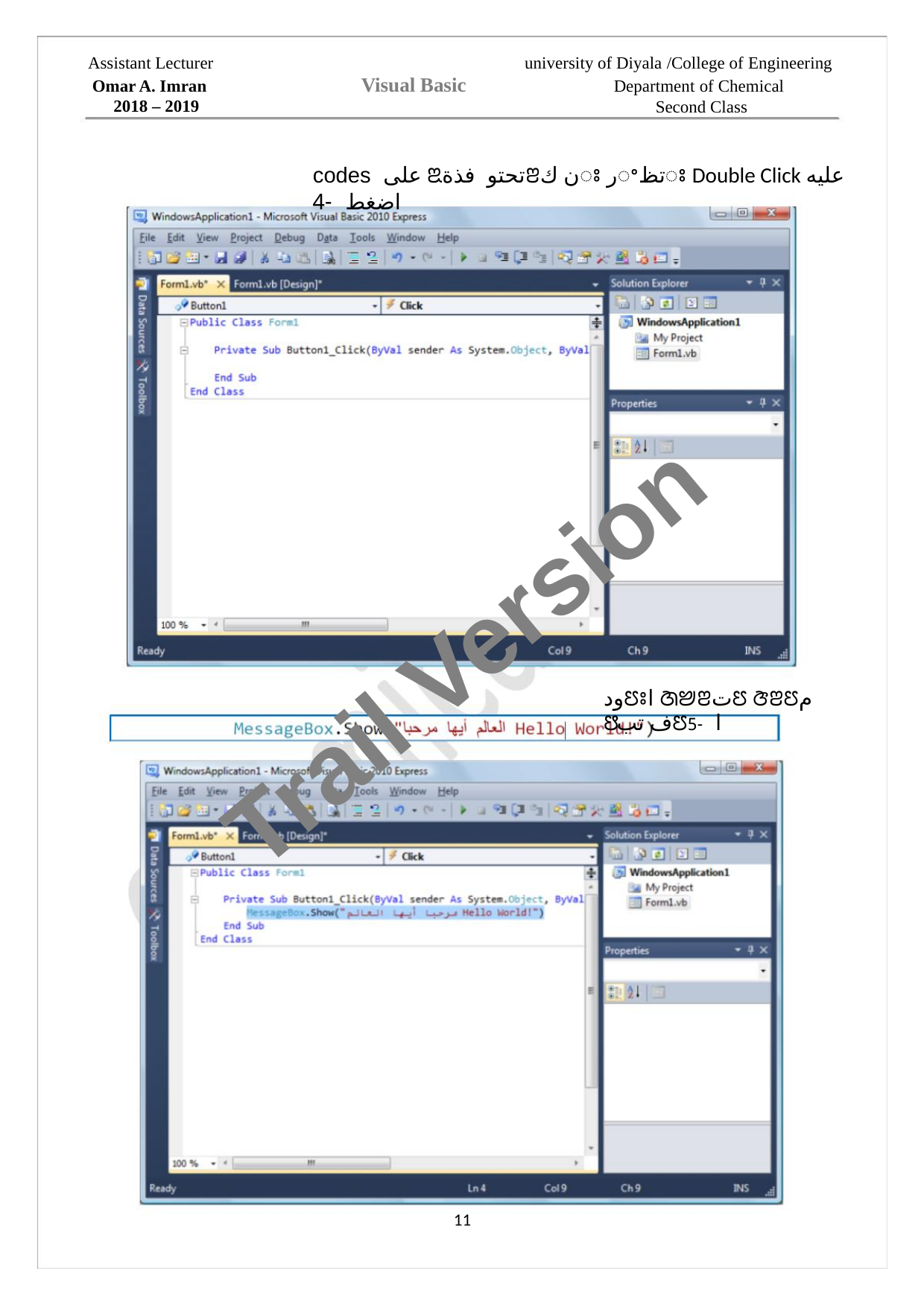

Assistant Lecturer
university of Diyala /College of Engineering
Visual Basic
Omar A. Imran
Department of Chemical
Second Class
2018 – 2019

codes على ꢃتحتو فذةꢂن كꢁ رꢀتظꢁ Double Click عليه اضغط -4

Trail Version
Trail Version
Trail Version
Trail Version
Trail Version
Trail Version
Trail Version
Trail Version
Trail Version
Trail Version
Trail Version
Trail Version
Trail Version
ودꢄꢁا ꢇꢈꢂتꢄ ꢆꢂꢄم ꢅف تبꢄا -5
11